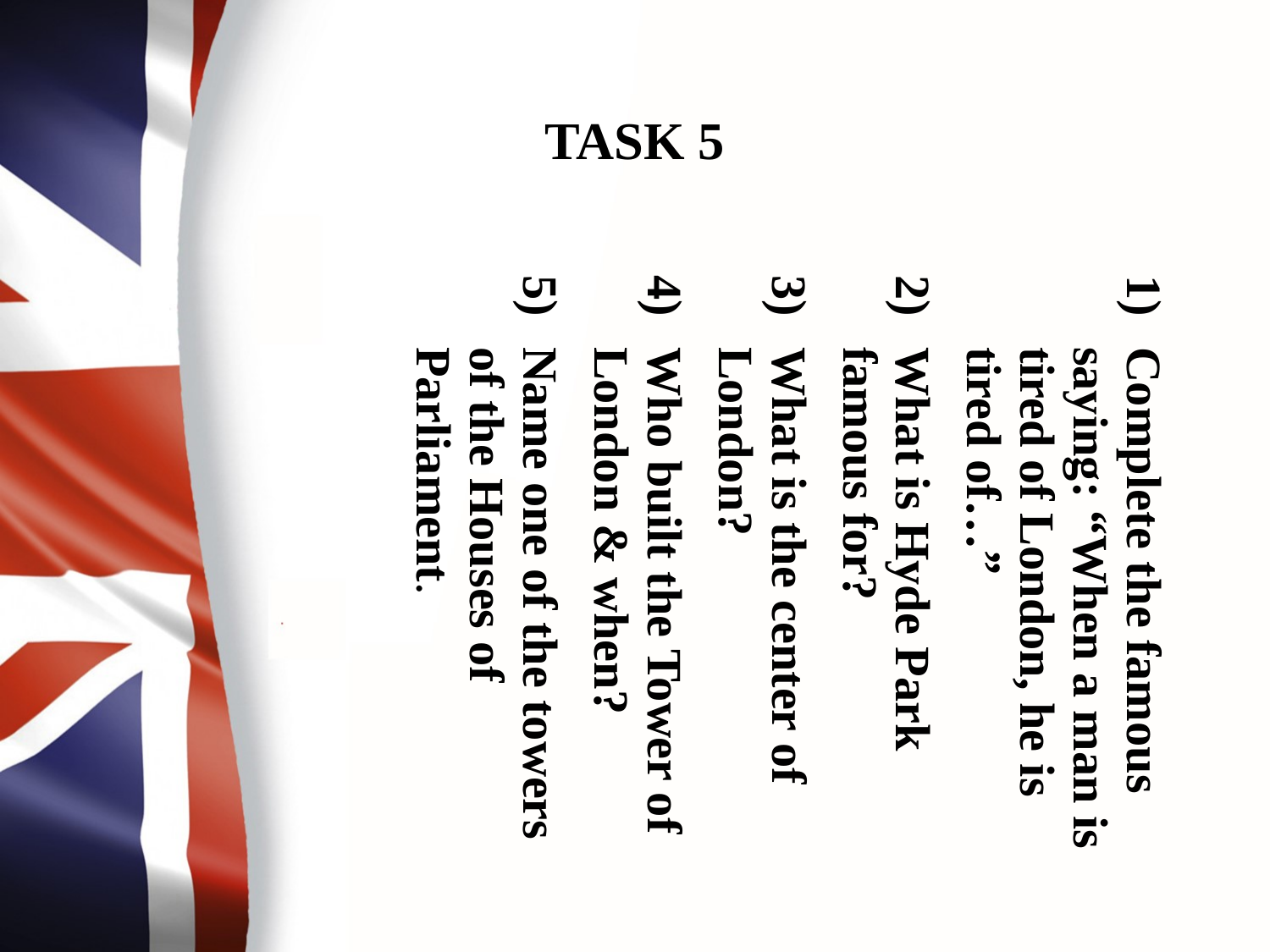

# TASK 5
Complete the famous saying: “When a man is tired of London, he is tired of…”
What is Hyde Park famous for?
What is the center of London?
Who built the Tower of London & when?
Name one of the towers of the Houses of Parliament.